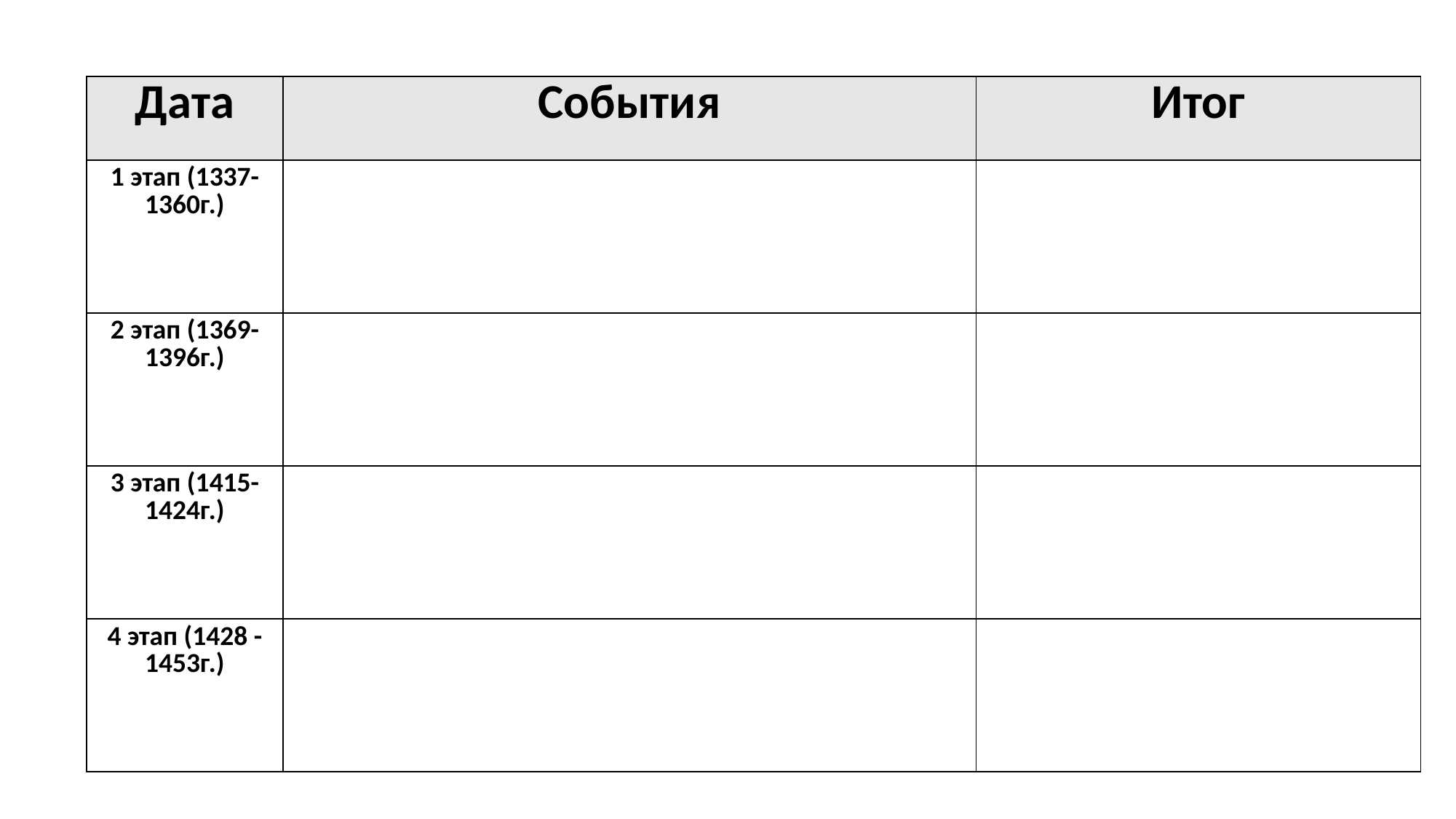

| Дата | События | Итог |
| --- | --- | --- |
| 1 этап (1337-1360г.) |  |  |
| 2 этап (1369-1396г.) |  |  |
| 3 этап (1415-1424г.) |  |  |
| 4 этап (1428 -1453г.) |  |  |